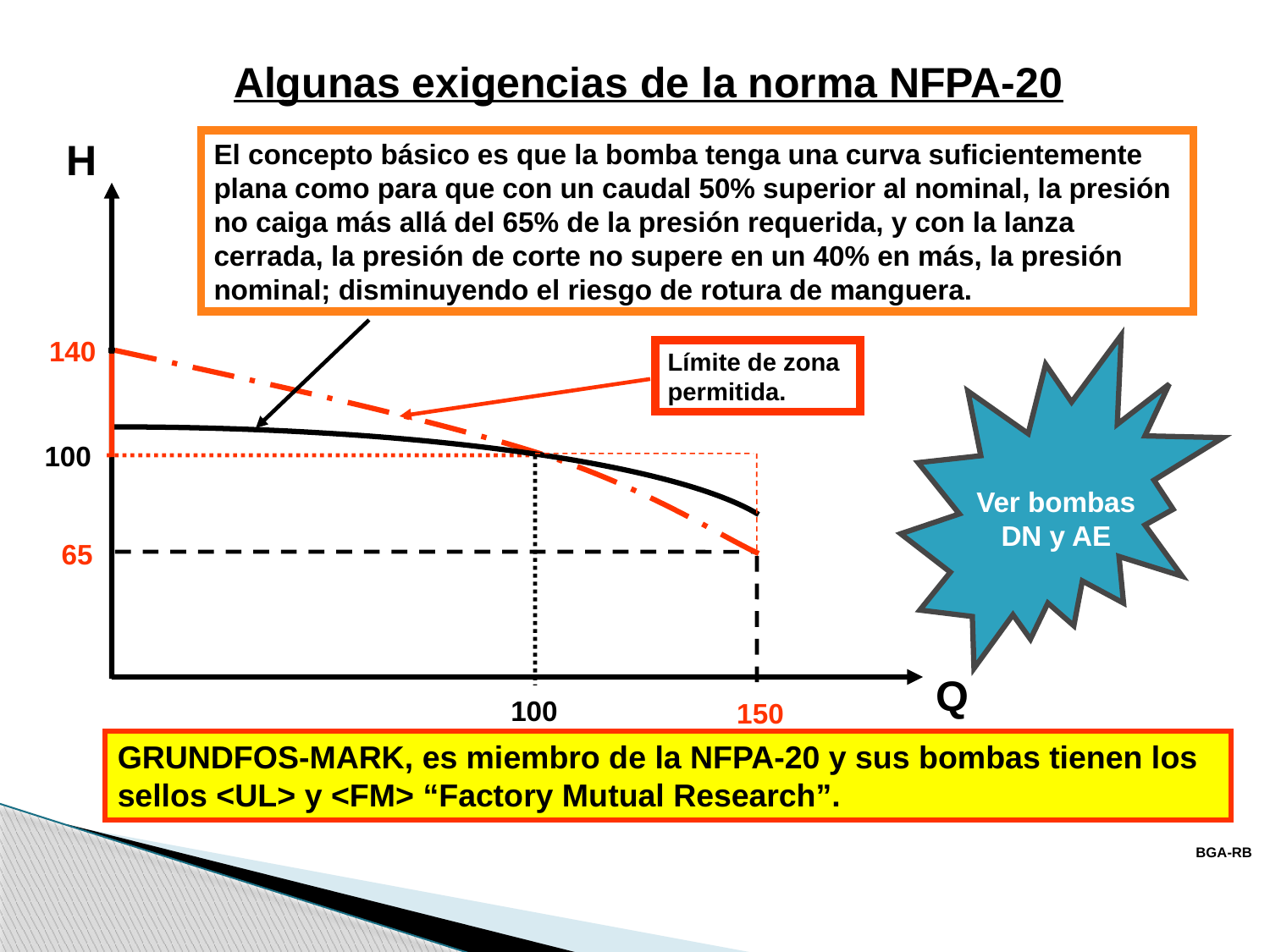

Algunas exigencias de la norma NFPA-20
H
El concepto básico es que la bomba tenga una curva suficientemente plana como para que con un caudal 50% superior al nominal, la presión no caiga más allá del 65% de la presión requerida, y con la lanza cerrada, la presión de corte no supere en un 40% en más, la presión nominal; disminuyendo el riesgo de rotura de manguera.

140

Límite de zona permitida.

100

Ver bombas DN y AE
65

Q

100
150
GRUNDFOS-MARK, es miembro de la NFPA-20 y sus bombas tienen los sellos <UL> y <FM> “Factory Mutual Research”.
BGA-RB